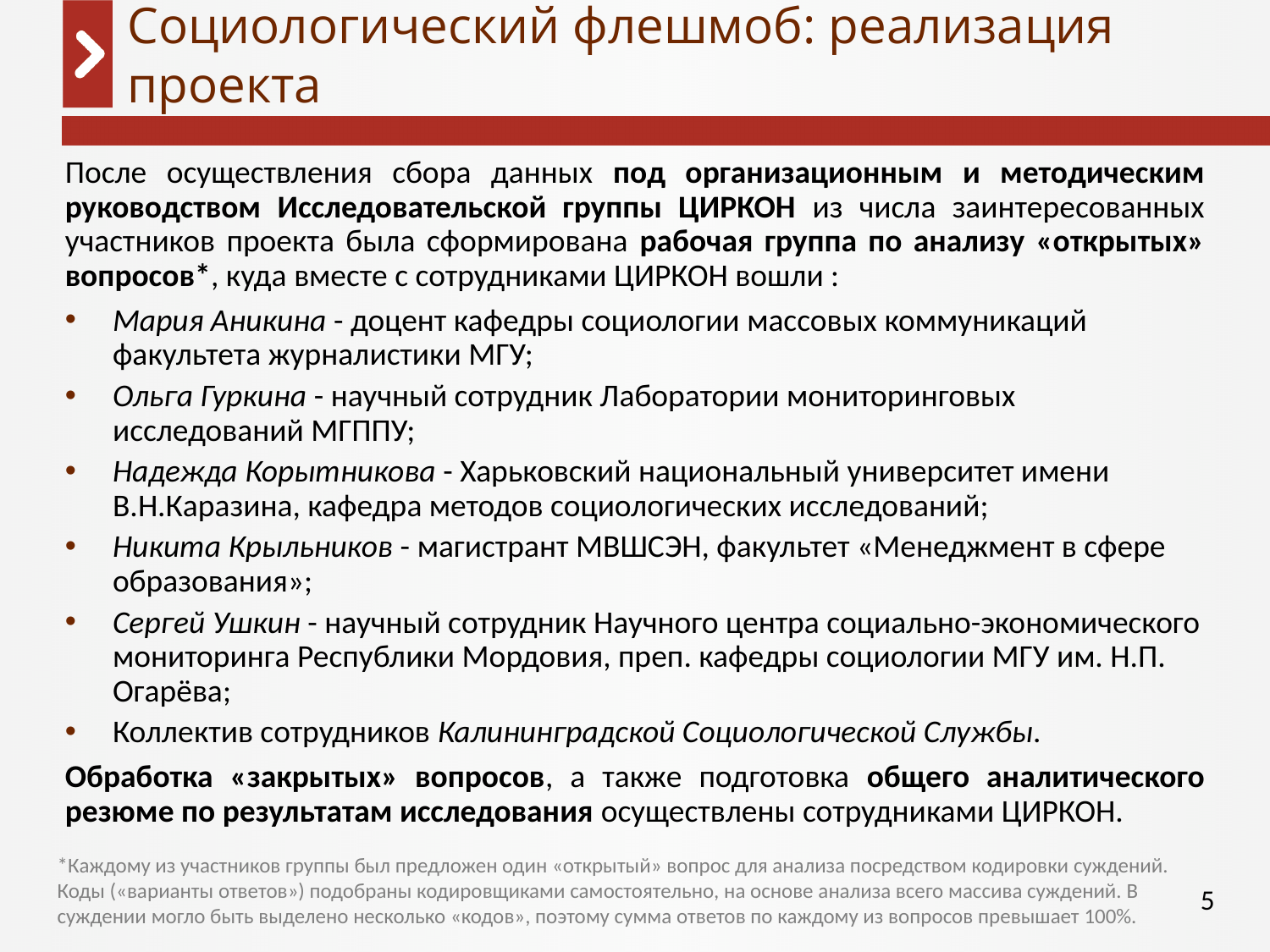

# Социологический флешмоб: реализация проекта
После осуществления сбора данных под организационным и методическим руководством Исследовательской группы ЦИРКОН из числа заинтересованных участников проекта была сформирована рабочая группа по анализу «открытых» вопросов*, куда вместе с сотрудниками ЦИРКОН вошли :
Мария Аникина - доцент кафедры социологии массовых коммуникаций факультета журналистики МГУ;
Ольга Гуркина - научный сотрудник Лаборатории мониторинговых исследований МГППУ;
Надежда Корытникова - Харьковский национальный университет имени В.Н.Каразина, кафедра методов социологических исследований;
Никита Крыльников - магистрант МВШСЭН, факультет «Менеджмент в сфере образования»;
Сергей Ушкин - научный сотрудник Научного центра социально-экономического мониторинга Республики Мордовия, преп. кафедры социологии МГУ им. Н.П. Огарёва;
Коллектив сотрудников Калининградской Социологической Службы.
Обработка «закрытых» вопросов, а также подготовка общего аналитического резюме по результатам исследования осуществлены сотрудниками ЦИРКОН.

*Каждому из участников группы был предложен один «открытый» вопрос для анализа посредством кодировки суждений. Коды («варианты ответов») подобраны кодировщиками самостоятельно, на основе анализа всего массива суждений. В суждении могло быть выделено несколько «кодов», поэтому сумма ответов по каждому из вопросов превышает 100%.